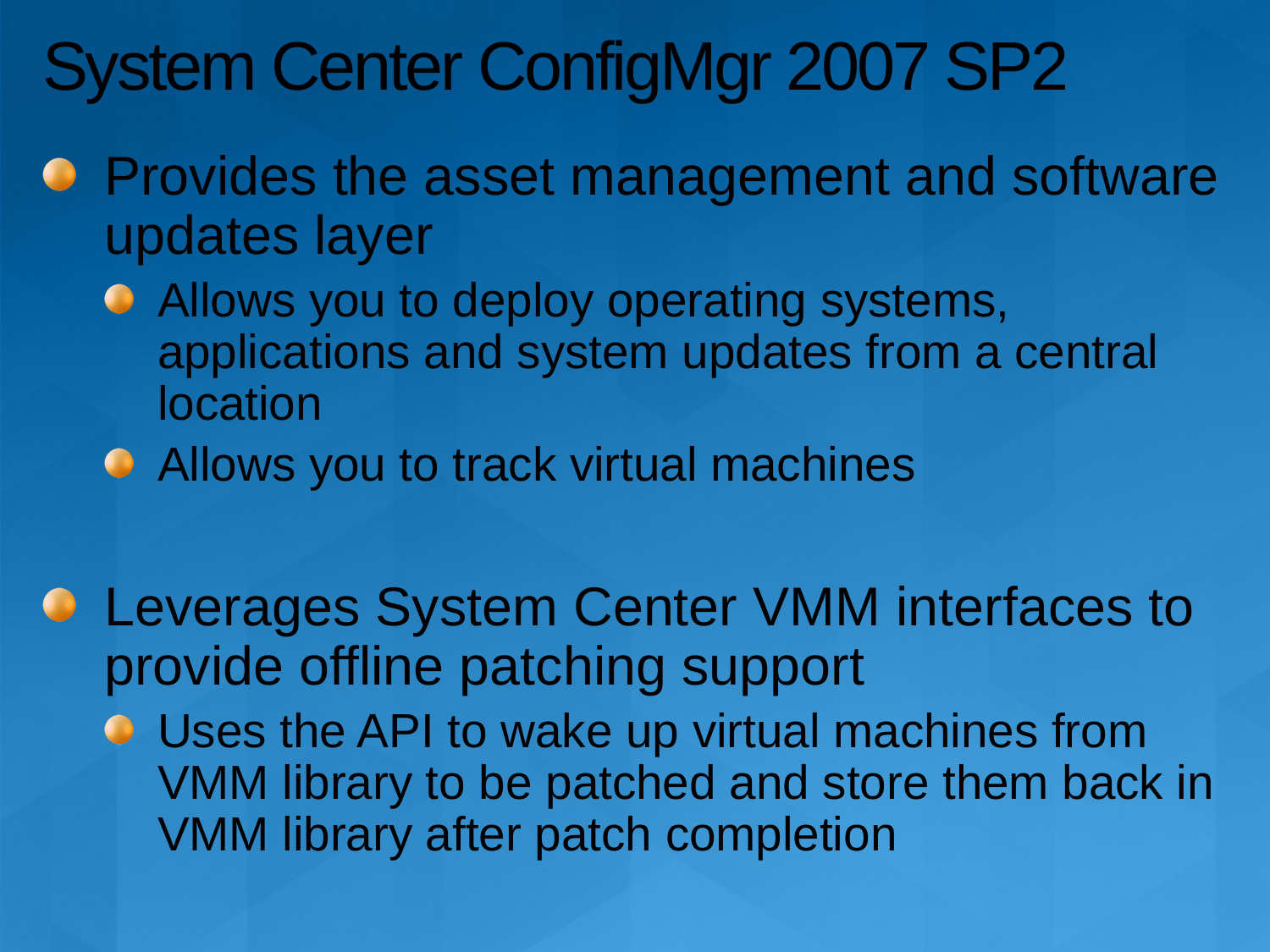

# System Center ConfigMgr 2007 SP2
Provides the asset management and software updates layer
Allows you to deploy operating systems, applications and system updates from a central location
Allows you to track virtual machines

Leverages System Center VMM interfaces to provide offline patching support
Uses the API to wake up virtual machines from VMM library to be patched and store them back in VMM library after patch completion